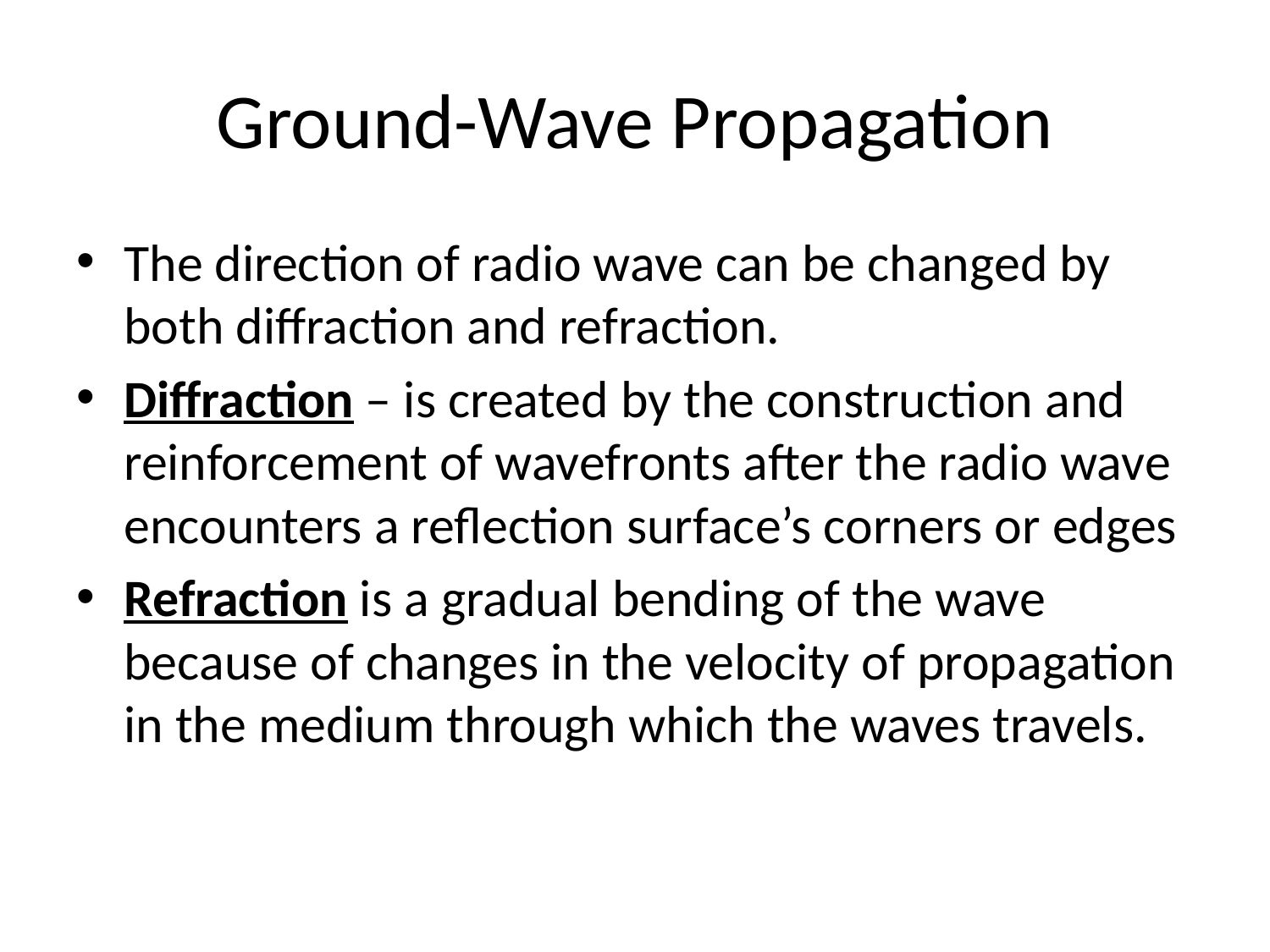

# Ground-Wave Propagation
The direction of radio wave can be changed by both diffraction and refraction.
Diffraction – is created by the construction and reinforcement of wavefronts after the radio wave encounters a reflection surface’s corners or edges
Refraction is a gradual bending of the wave because of changes in the velocity of propagation in the medium through which the waves travels.